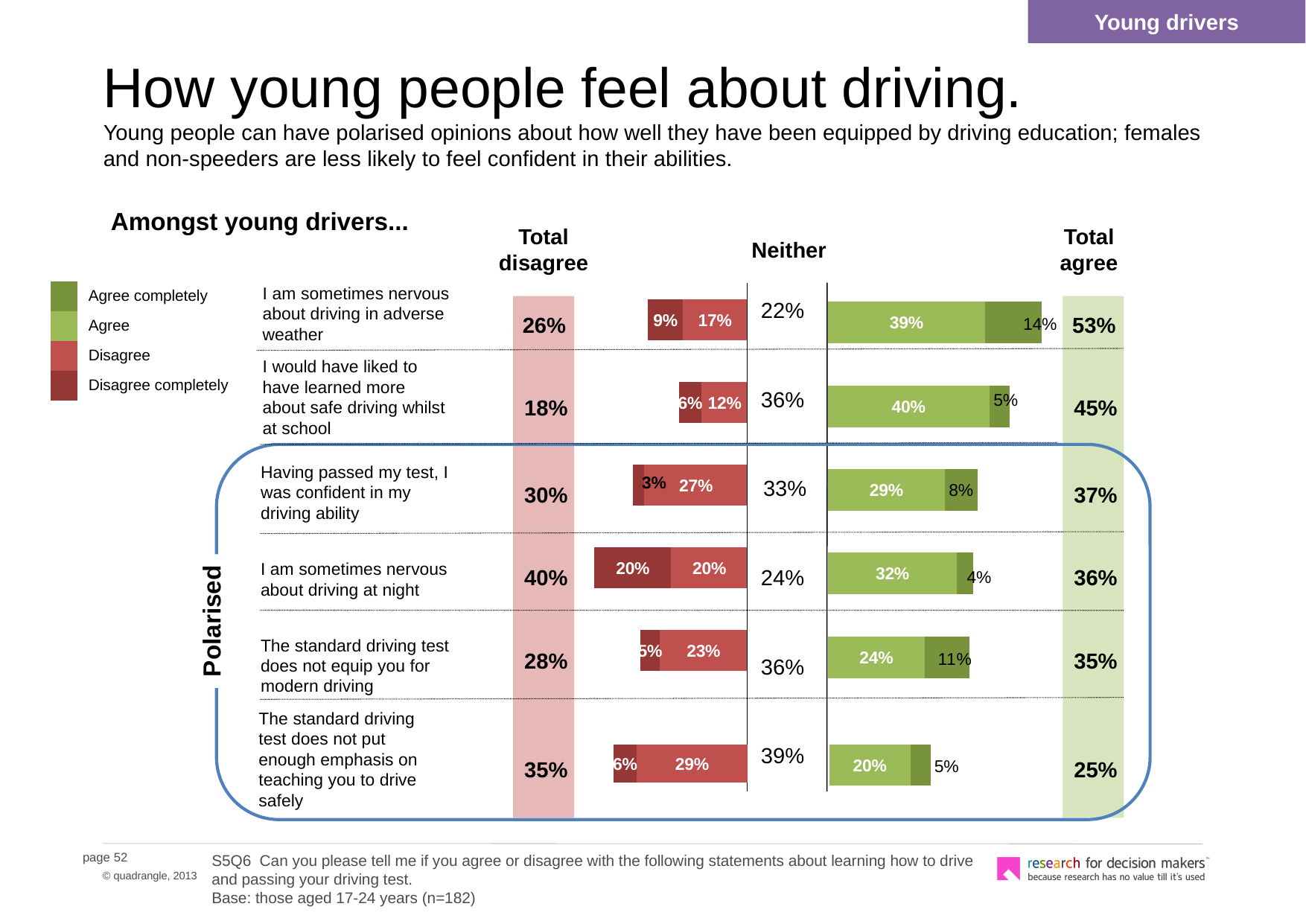

Young drivers
# How young people feel about driving. Young people can have polarised opinions about how well they have been equipped by driving education; females and non-speeders are less likely to feel confident in their abilities.
Amongst young drivers...
Total disagree
Total agree
Neither

### Chart

| Category | Better | Much better |
|---|---|---|
| Road rage | 0.3900000000000014 | 0.14 |
| Courtesy of other drivers | 0.4 | 0.05 |
| Driving standards | 0.2900000000000003 | 0.08000000000000004 |
| Drivers' adherence to motoring laws | 0.3200000000000014 | 0.04000000000000002 |
| Car crime, such as vandalism and theft | 0.2400000000000002 | 0.11 |

### Chart

| Category | (2) Worse | (1) Much worse |
|---|---|---|
| Road rage | 0.17 | 0.09000000000000002 |
| Courtesy of other drivers | 0.12000000000000002 | 0.06000000000000003 |
| Driving standards | 0.27 | 0.030000000000000002 |
| Drivers' adherence to motoring laws | 0.2 | 0.2 |
| Car crime, such as vandalism and theft | 0.23 | 0.05 |
I am sometimes nervous about driving in adverse weather
|  | Agree completely |
| --- | --- |
|  | Agree |
|  | Disagree |
|  | Disagree completely |
22%

26%
53%
I would have liked to have learned more about safe driving whilst at school
36%
18%
45%

Having passed my test, I
was confident in my driving ability
33%
30%
37%
I am sometimes nervous about driving at night

### Chart

| Category | (2) Worse | (1) Much worse |
|---|---|---|
| Road rage | 0.2900000000000003 | 0.06000000000000003 |
40%
36%
24%
Polarised

### Chart

| Category | Better | Much better |
|---|---|---|
| Road rage | 0.2 | 0.05 |
The standard driving test does not equip you for modern driving
28%
35%
36%
The standard driving test does not put enough emphasis on teaching you to drive safely
39%
35%
25%
S5Q6  Can you please tell me if you agree or disagree with the following statements about learning how to drive and passing your driving test.
Base: those aged 17-24 years (n=182)